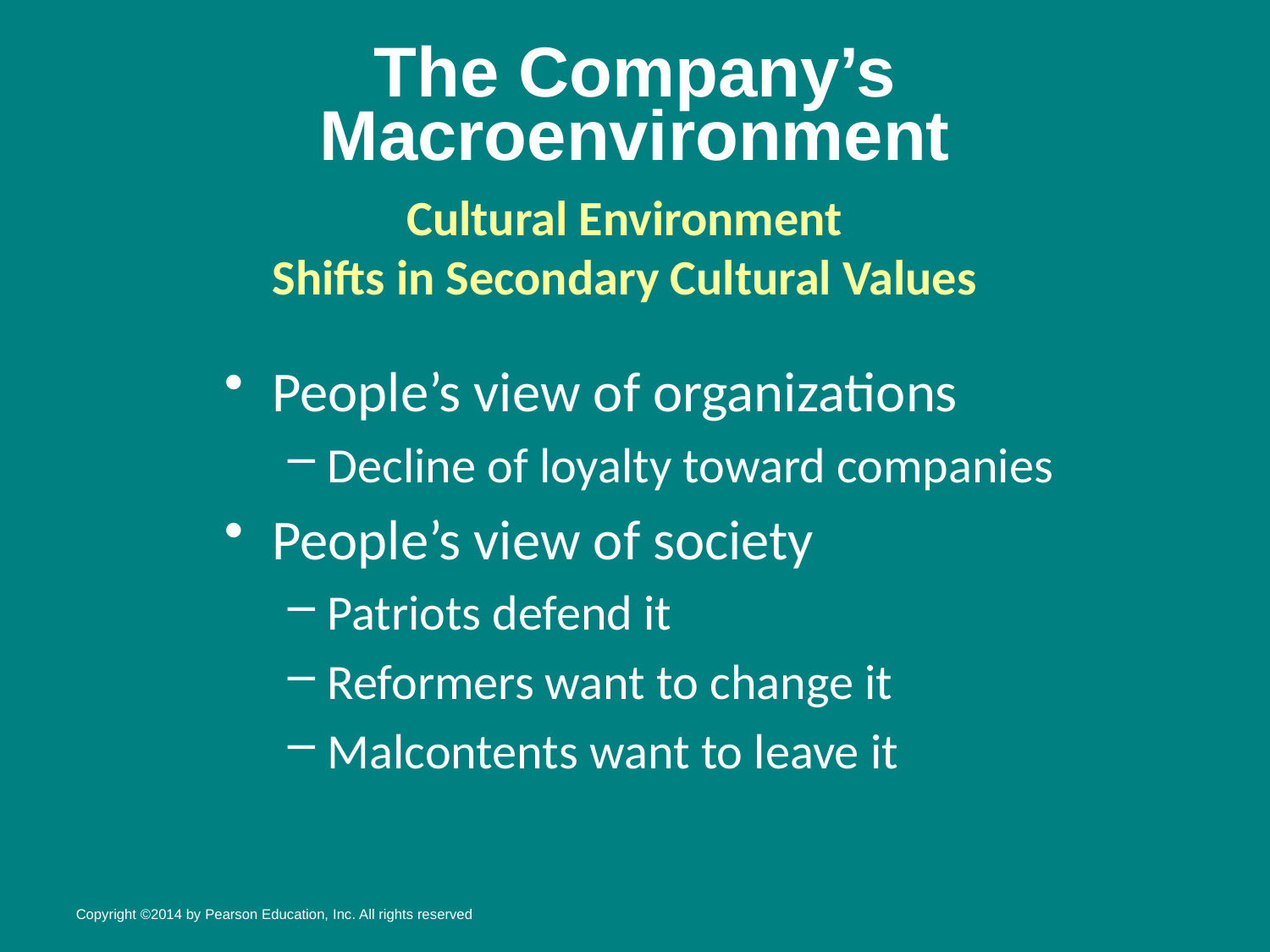

# The Company’s Macroenvironment
Cultural Environment
Shifts in Secondary Cultural Values

People’s view of organizations
Decline of loyalty toward companies
People’s view of society
Patriots defend it
Reformers want to change it
Malcontents want to leave it

Copyright ©2014 by Pearson Education, Inc. All rights reserved